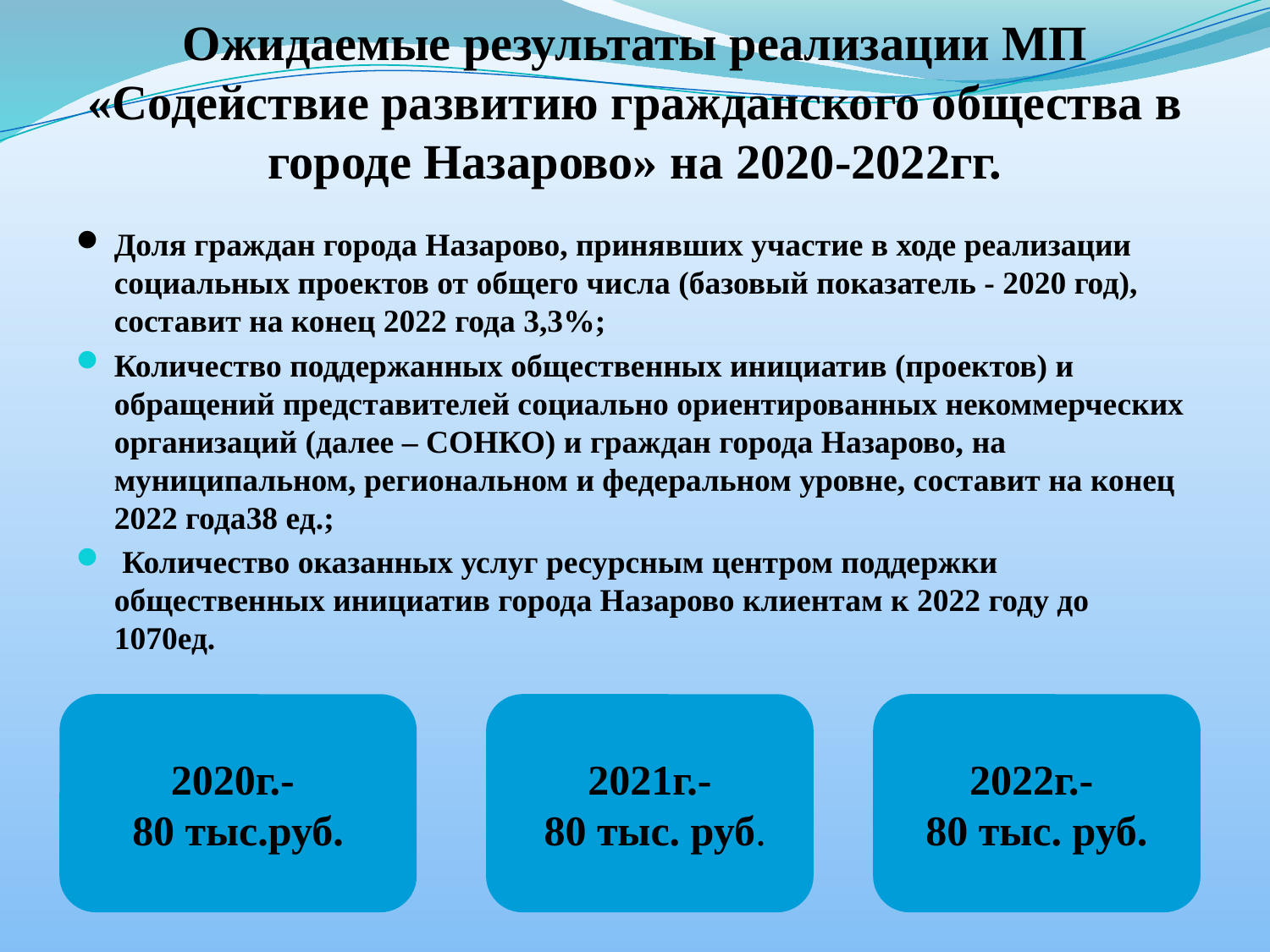

# Ожидаемые результаты реализации МП «Содействие развитию гражданского общества в городе Назарово» на 2020-2022гг.
Доля граждан города Назарово, принявших участие в ходе реализации социальных проектов от общего числа (базовый показатель - 2020 год), составит на конец 2022 года 3,3%;
Количество поддержанных общественных инициатив (проектов) и обращений представителей социально ориентированных некоммерческих организаций (далее – СОНКО) и граждан города Назарово, на муниципальном, региональном и федеральном уровне, составит на конец 2022 года38 ед.;
 Количество оказанных услуг ресурсным центром поддержки общественных инициатив города Назарово клиентам к 2022 году до 1070ед.
2020г.-
80 тыс.руб.
2021г.-
 80 тыс. руб.
2022г.-
80 тыс. руб.